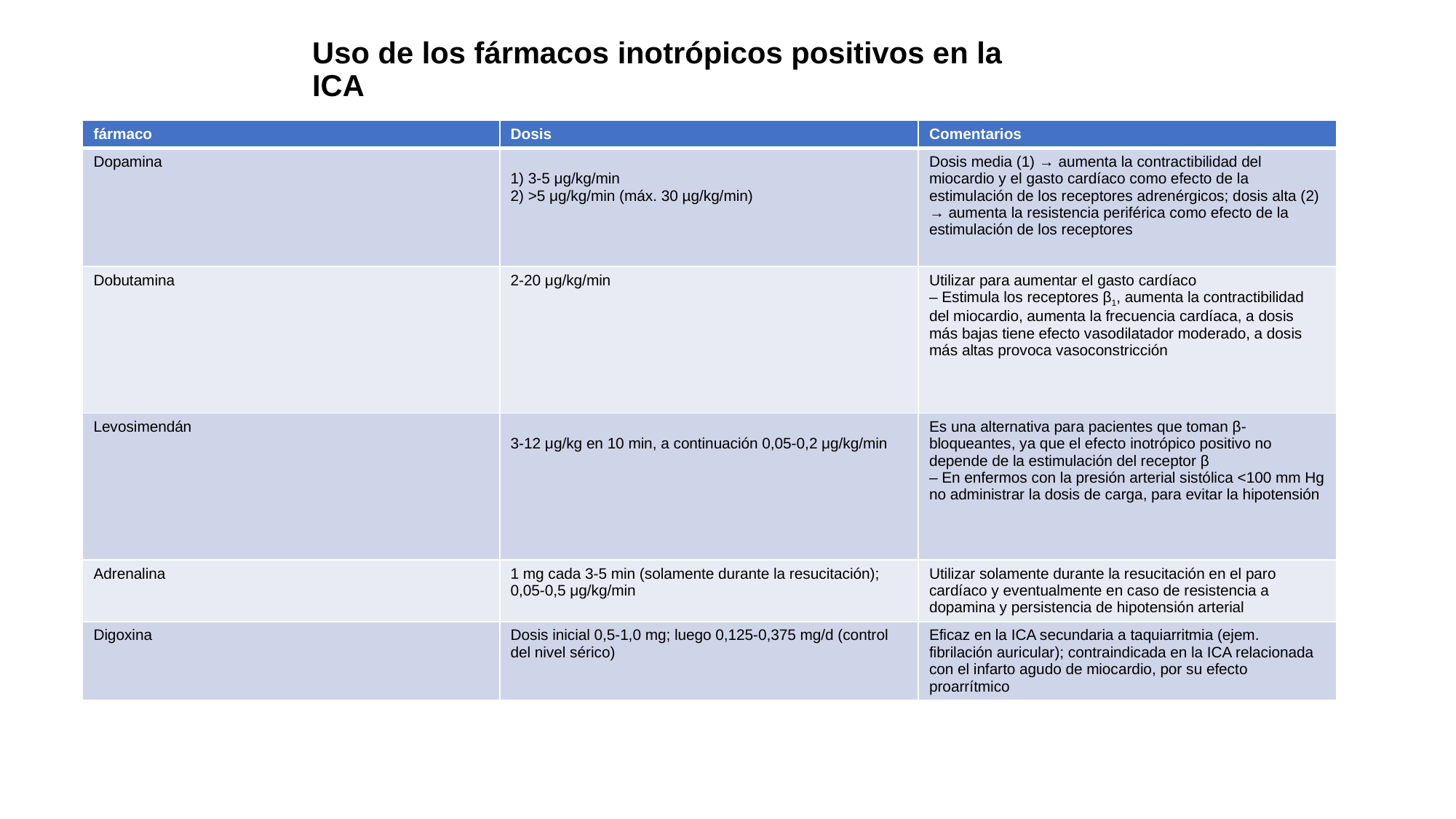

# Uso de los fármacos inotrópicos positivos en la ICA
| fármaco | Dosis | Comentarios |
| --- | --- | --- |
| Dopamina | 1) 3-5 μg/kg/min 2) >5 μg/kg/min (máx. 30 µg/kg/min) | Dosis media (1) → aumenta la contractibilidad del miocardio y el gasto cardíaco como efecto de la estimulación de los receptores adrenérgicos; dosis alta (2) → aumenta la resistencia periférica como efecto de la estimulación de los receptores |
| Dobutamina | 2-20 μg/kg/min | Utilizar para aumentar el gasto cardíaco – Estimula los receptores β1, aumenta la contractibilidad del miocardio, aumenta la frecuencia cardíaca, a dosis más bajas tiene efecto vasodilatador moderado, a dosis más altas provoca vasoconstricción |
| Levosimendán | 3-12 μg/kg en 10 min, a continuación 0,05-0,2 μg/kg/min | Es una alternativa para pacientes que toman β-bloqueantes, ya que el efecto inotrópico positivo no depende de la estimulación del receptor β – En enfermos con la presión arterial sistólica <100 mm Hg no administrar la dosis de carga, para evitar la hipotensión |
| Adrenalina | 1 mg cada 3-5 min (solamente durante la resucitación); 0,05-0,5 μg/kg/min | Utilizar solamente durante la resucitación en el paro cardíaco y eventualmente en caso de resistencia a dopamina y persistencia de hipotensión arterial |
| Digoxina | Dosis inicial 0,5-1,0 mg; luego 0,125-0,375 mg/d (control del nivel sérico) | Eficaz en la ICA secundaria a taquiarritmia (ejem. fibrilación auricular); contraindicada en la ICA relacionada con el infarto agudo de miocardio, por su efecto proarrítmico |